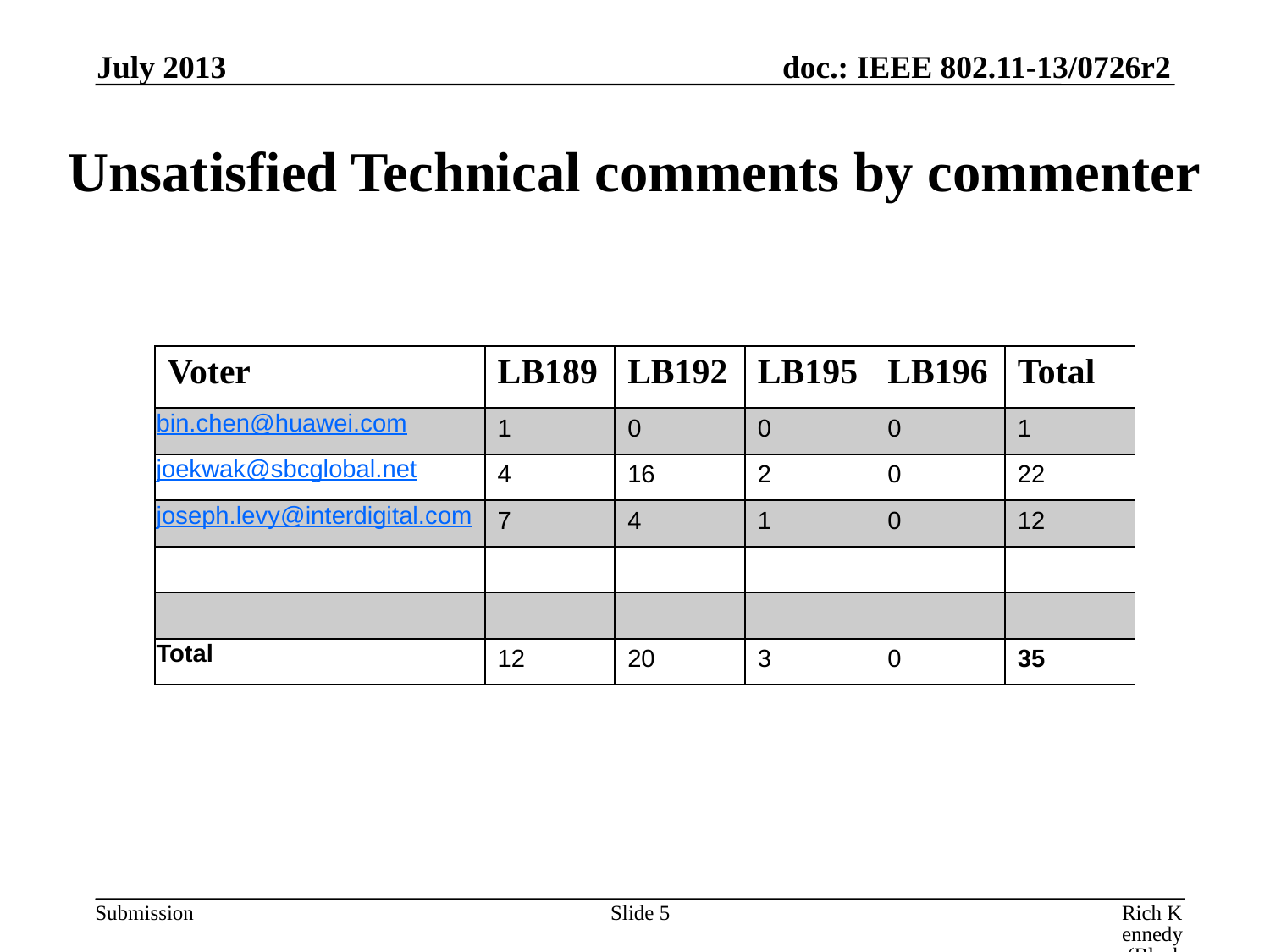

July 2013
# Unsatisfied Technical comments by commenter
| Voter | LB189 | LB192 | LB195 | LB196 | Total |
| --- | --- | --- | --- | --- | --- |
| bin.chen@huawei.com | 1 | 0 | 0 | 0 | 1 |
| joekwak@sbcglobal.net | 4 | 16 | 2 | 0 | 22 |
| joseph.levy@interdigital.com | 7 | 4 | 1 | 0 | 12 |
|  |  |  |  |  |  |
|  |  |  |  |  |  |
| Total | 12 | 20 | 3 | 0 | 35 |
Slide 5
Rich Kennedy (BlackBerry)